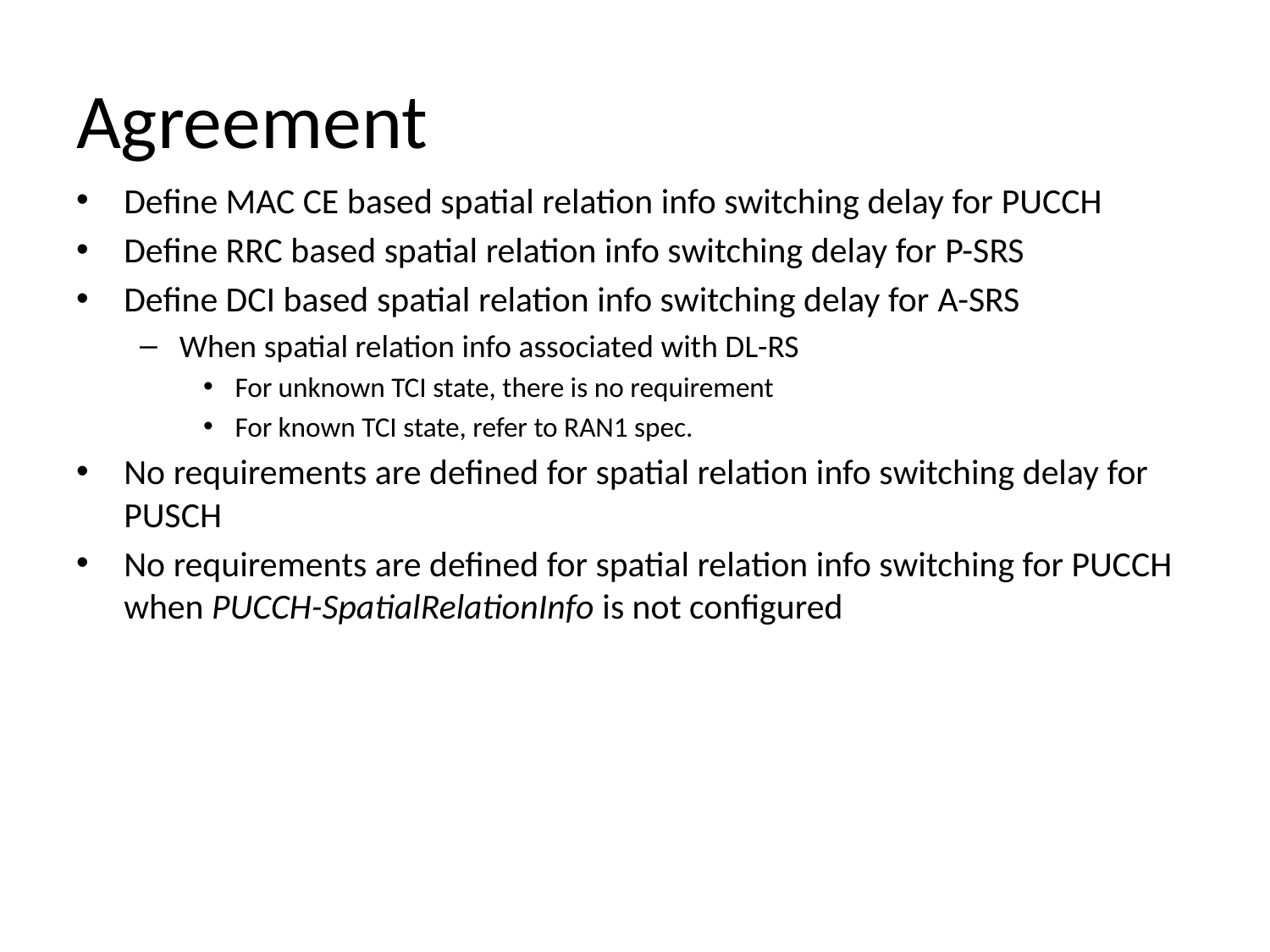

# Agreement
Define MAC CE based spatial relation info switching delay for PUCCH
Define RRC based spatial relation info switching delay for P-SRS
Define DCI based spatial relation info switching delay for A-SRS
When spatial relation info associated with DL-RS
For unknown TCI state, there is no requirement
For known TCI state, refer to RAN1 spec.
No requirements are defined for spatial relation info switching delay for PUSCH
No requirements are defined for spatial relation info switching for PUCCH when PUCCH-SpatialRelationInfo is not configured